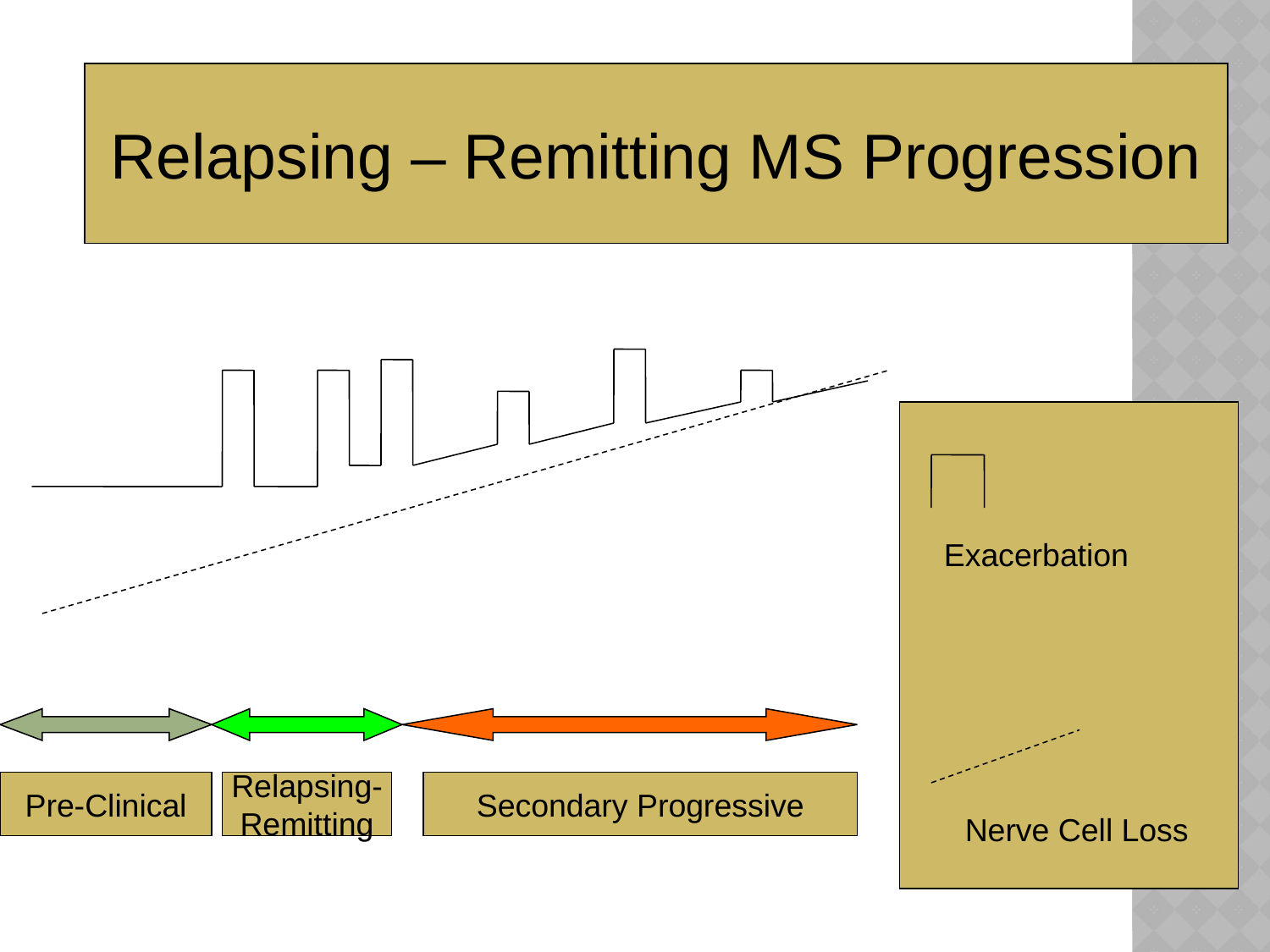

Relapsing – Remitting MS Progression

Exacerbation

Pre-Clinical
Relapsing-
Remitting
Secondary Progressive
Nerve Cell Loss